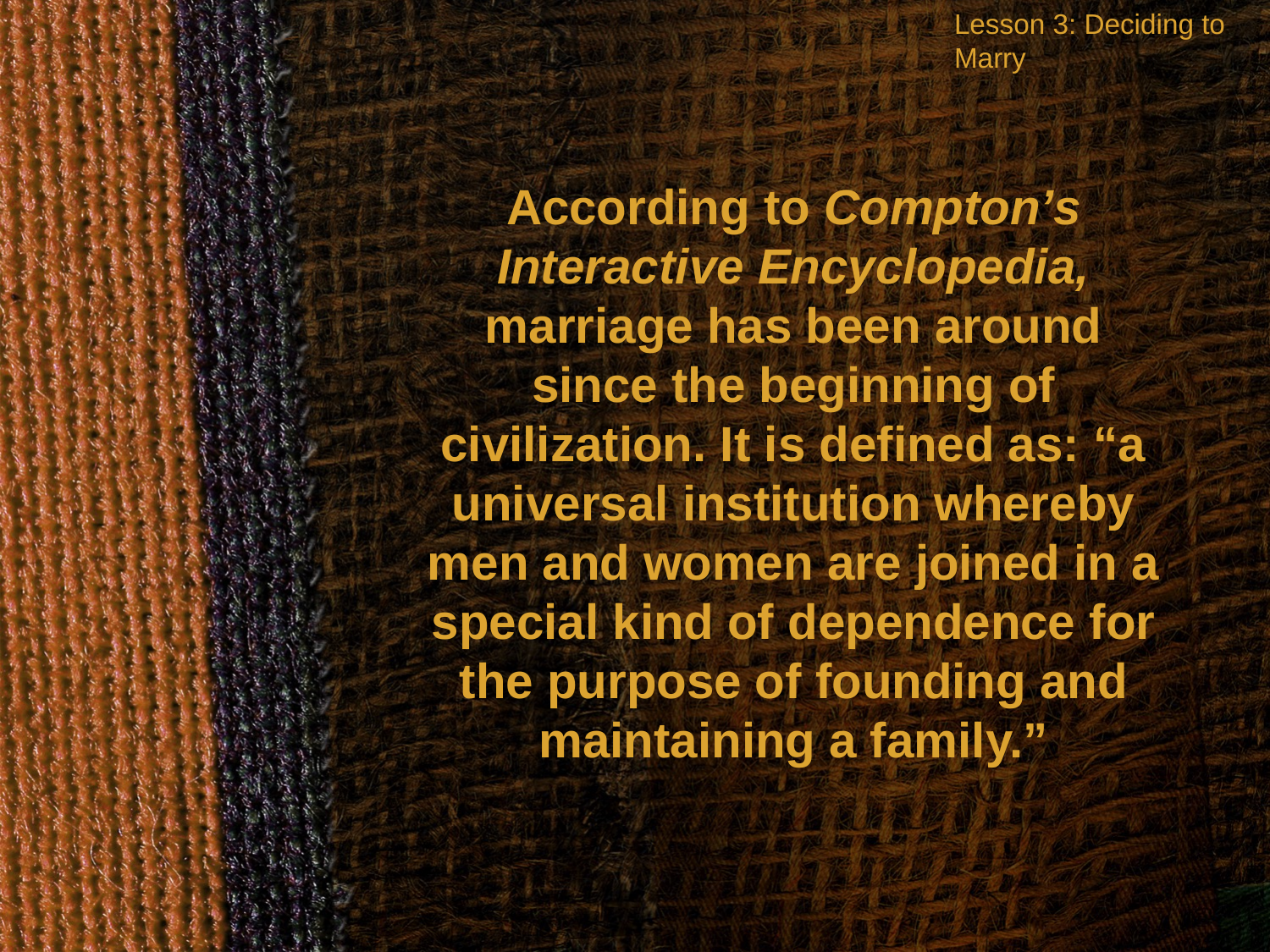

Lesson 3: Deciding to Marry
According to Compton’s Interactive Encyclopedia, marriage has been around since the beginning of civilization. It is defined as: “a universal institution whereby men and women are joined in a special kind of dependence for the purpose of founding and maintaining a family.”